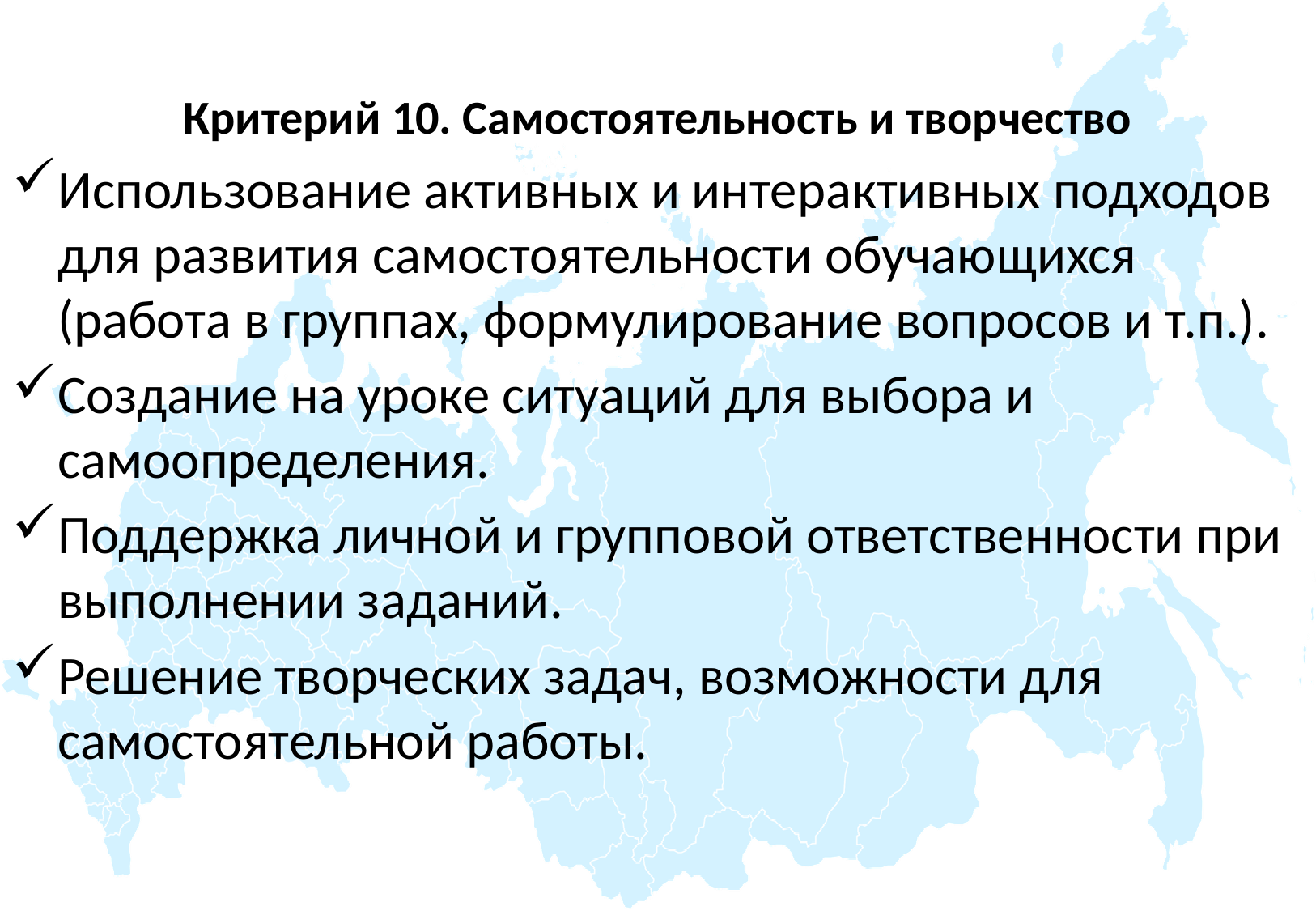

#
Критерий 10. Самостоятельность и творчество
Использование активных и интерактивных подходов для развития самостоятельности обучающихся (работа в группах, формулирование вопросов и т.п.).
Создание на уроке ситуаций для выбора и самоопределения.
Поддержка личной и групповой ответственности при выполнении заданий.
Решение творческих задач, возможности для самостоятельной работы.